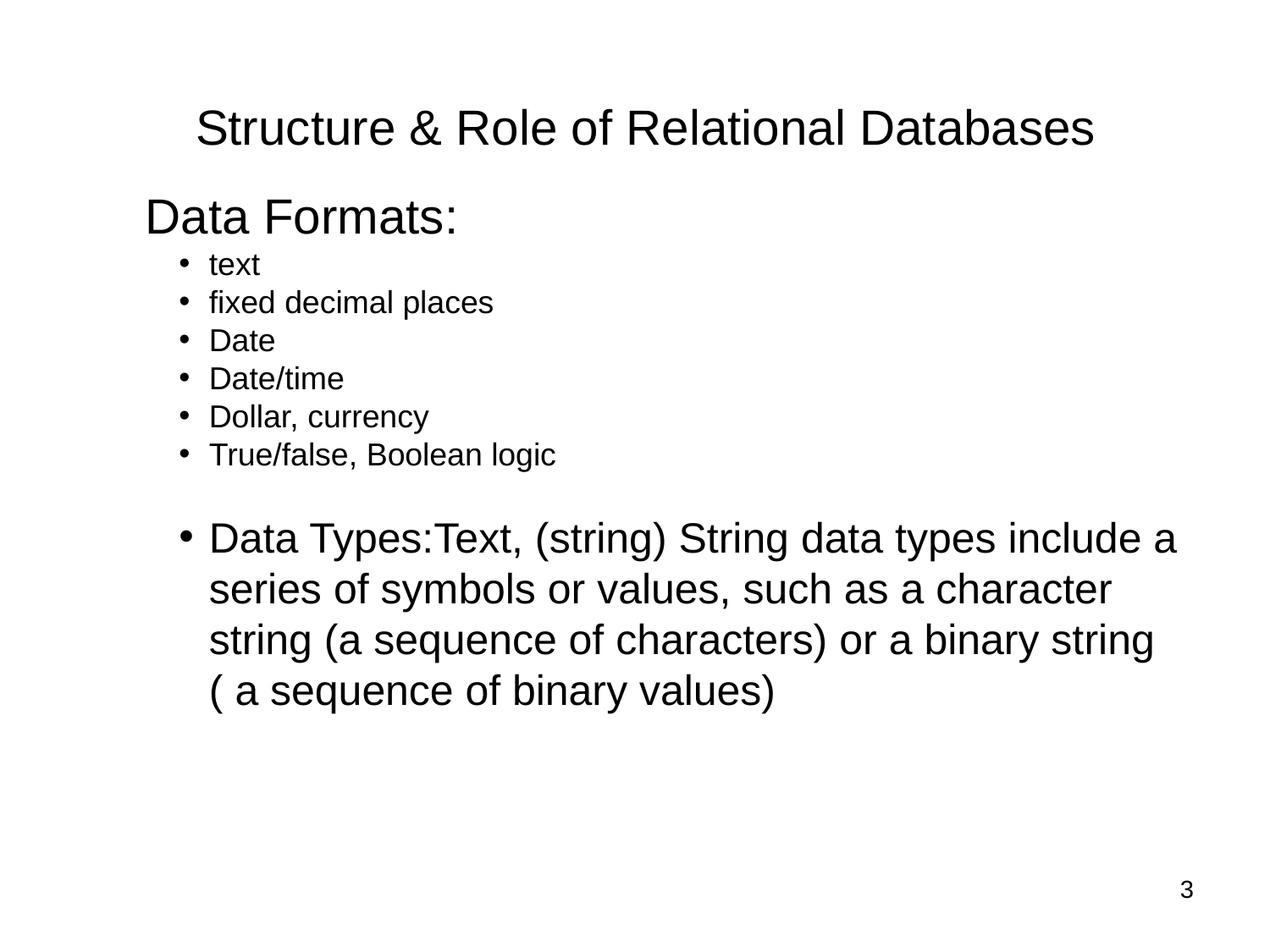

# Structure & Role of Relational Databases
Data Formats:
text
fixed decimal places
Date
Date/time
Dollar, currency
True/false, Boolean logic

Data Types:Text, (string) String data types include a series of symbols or values, such as a character string (a sequence of characters) or a binary string ( a sequence of binary values)

3